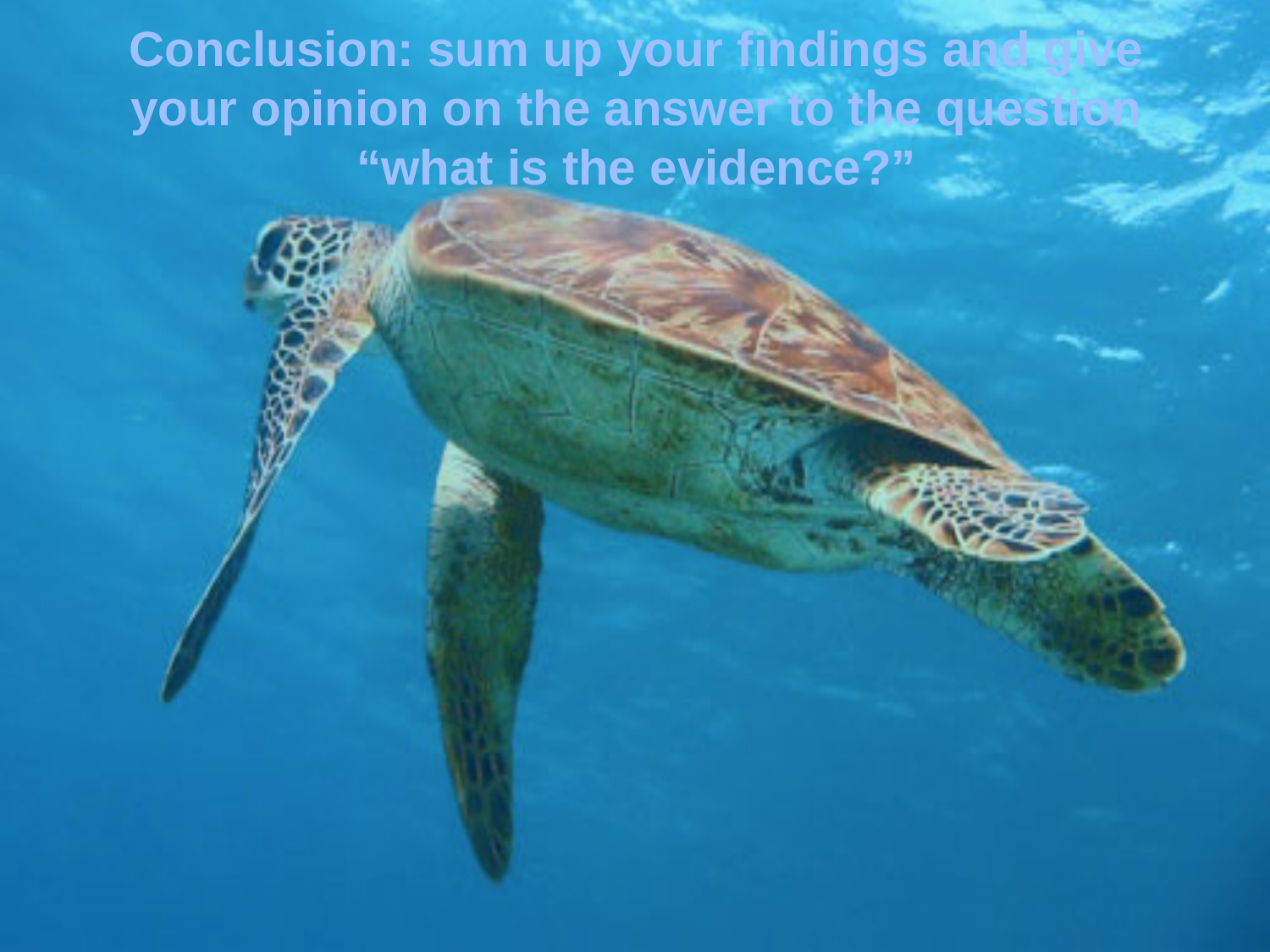

# Conclusion: sum up your findings and give your opinion on the answer to the question “what is the evidence?”